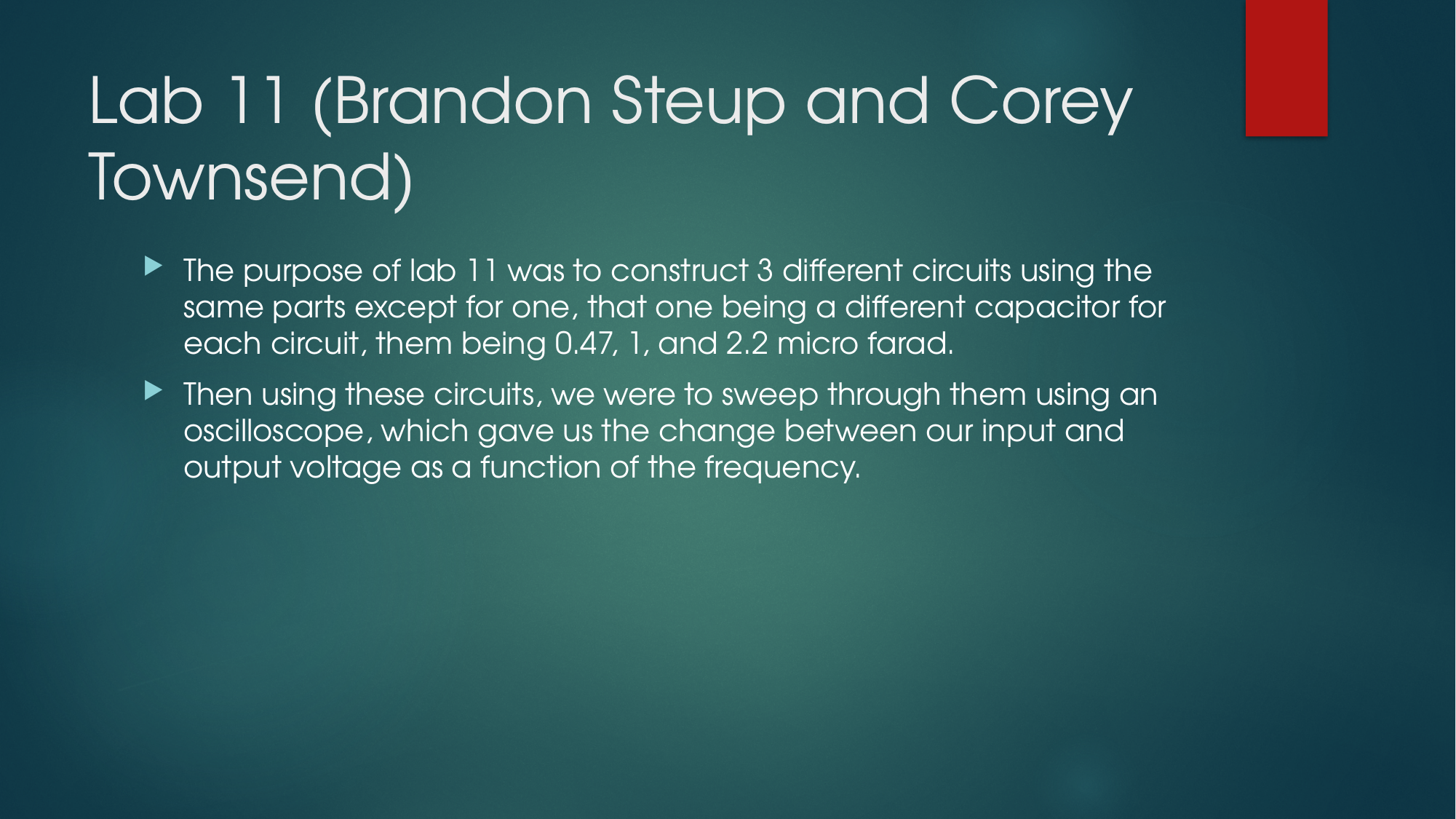

# Lab 11 (Brandon Steup and Corey Townsend)
The purpose of lab 11 was to construct 3 different circuits using the same parts except for one, that one being a different capacitor for each circuit, them being 0.47, 1, and 2.2 micro farad.
Then using these circuits, we were to sweep through them using an oscilloscope, which gave us the change between our input and output voltage as a function of the frequency.